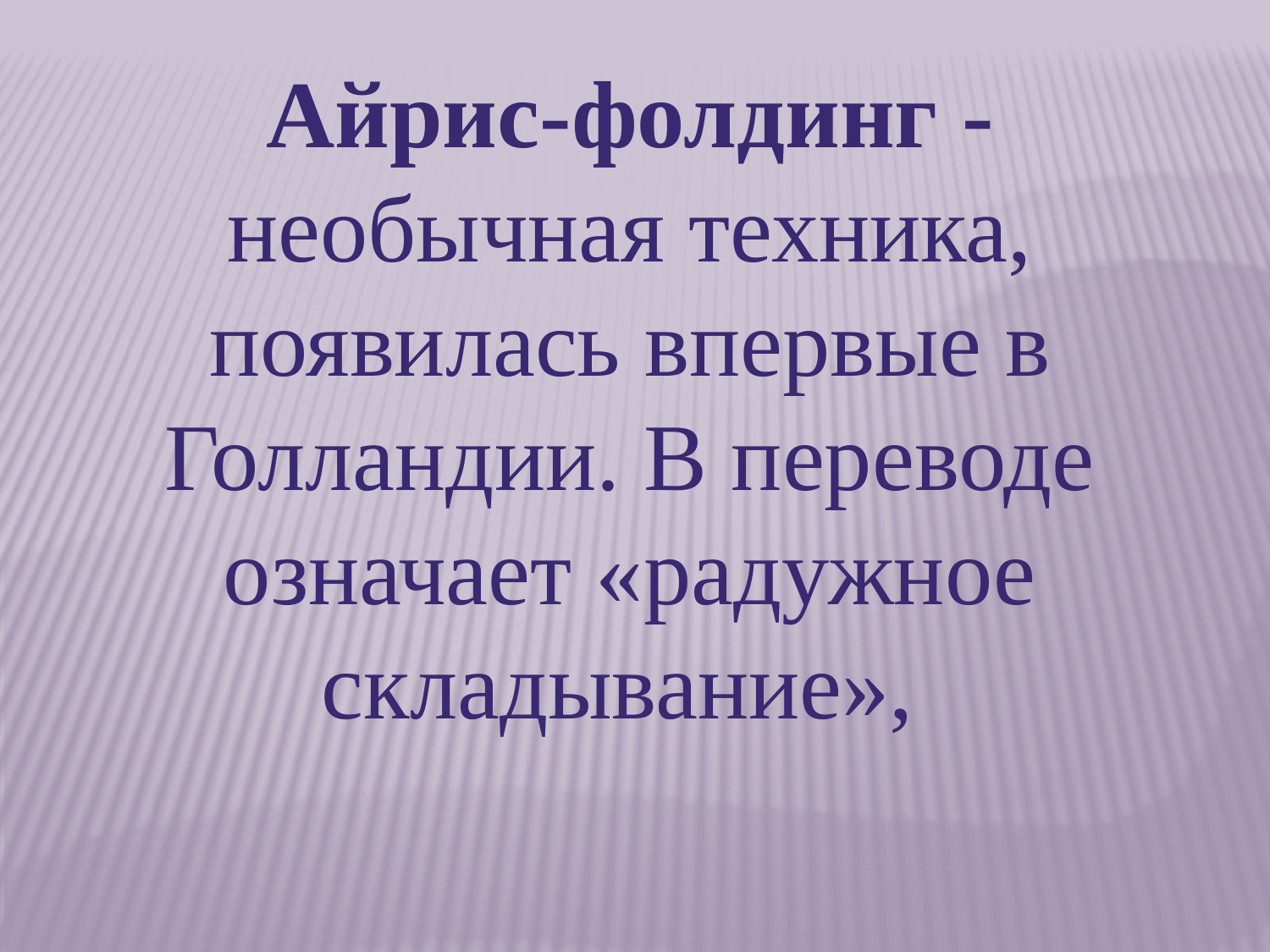

Айрис-фолдинг -
необычная техника, появилась впервые в Голландии. В переводе означает «радужное складывание»,